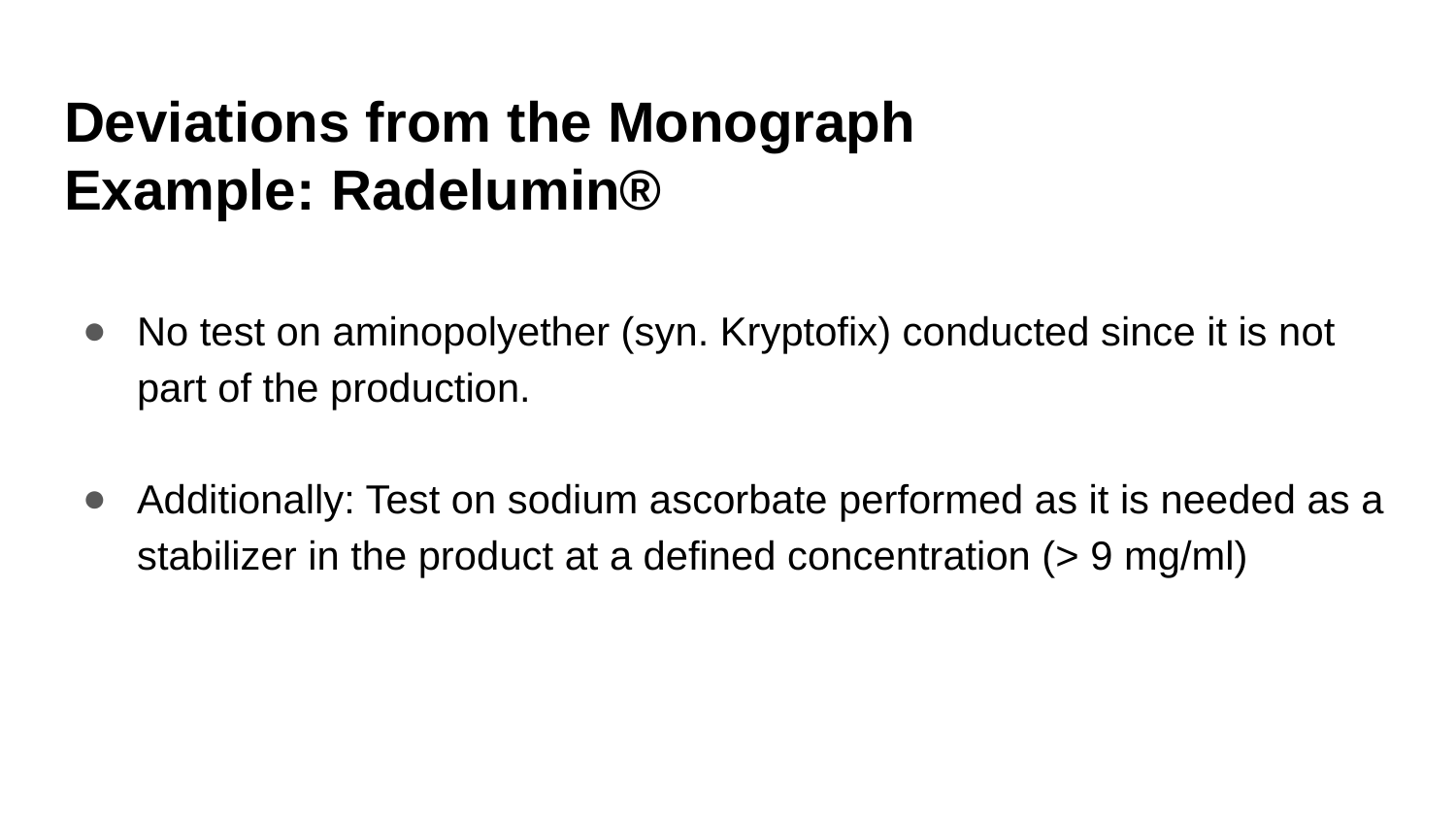

# Deviations from the Monograph Example: Radelumin®
No test on aminopolyether (syn. Kryptofix) conducted since it is not part of the production.

Additionally: Test on sodium ascorbate performed as it is needed as a stabilizer in the product at a defined concentration (> 9 mg/ml)